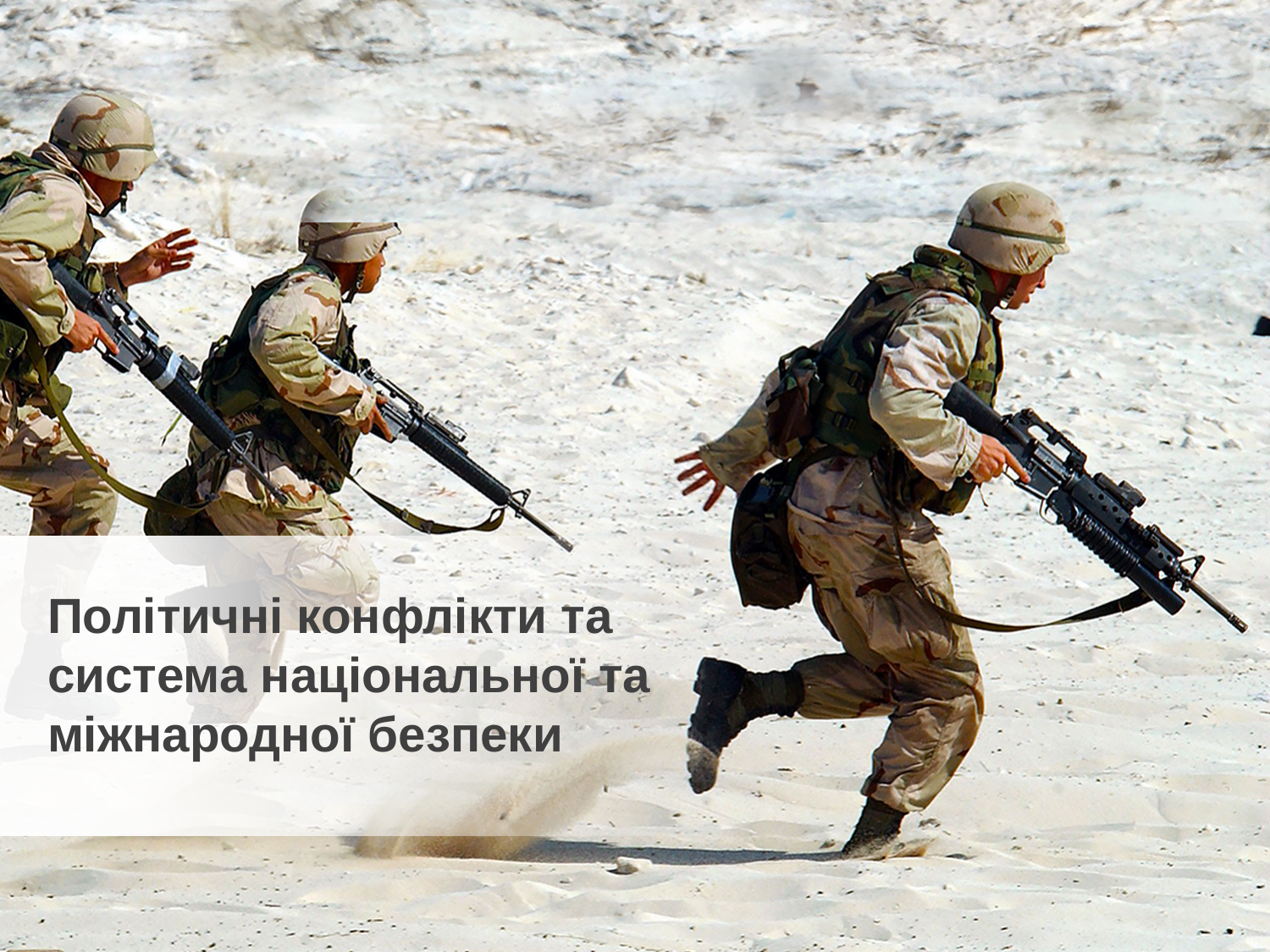

Політичні конфлікти та система національної та міжнародної безпеки